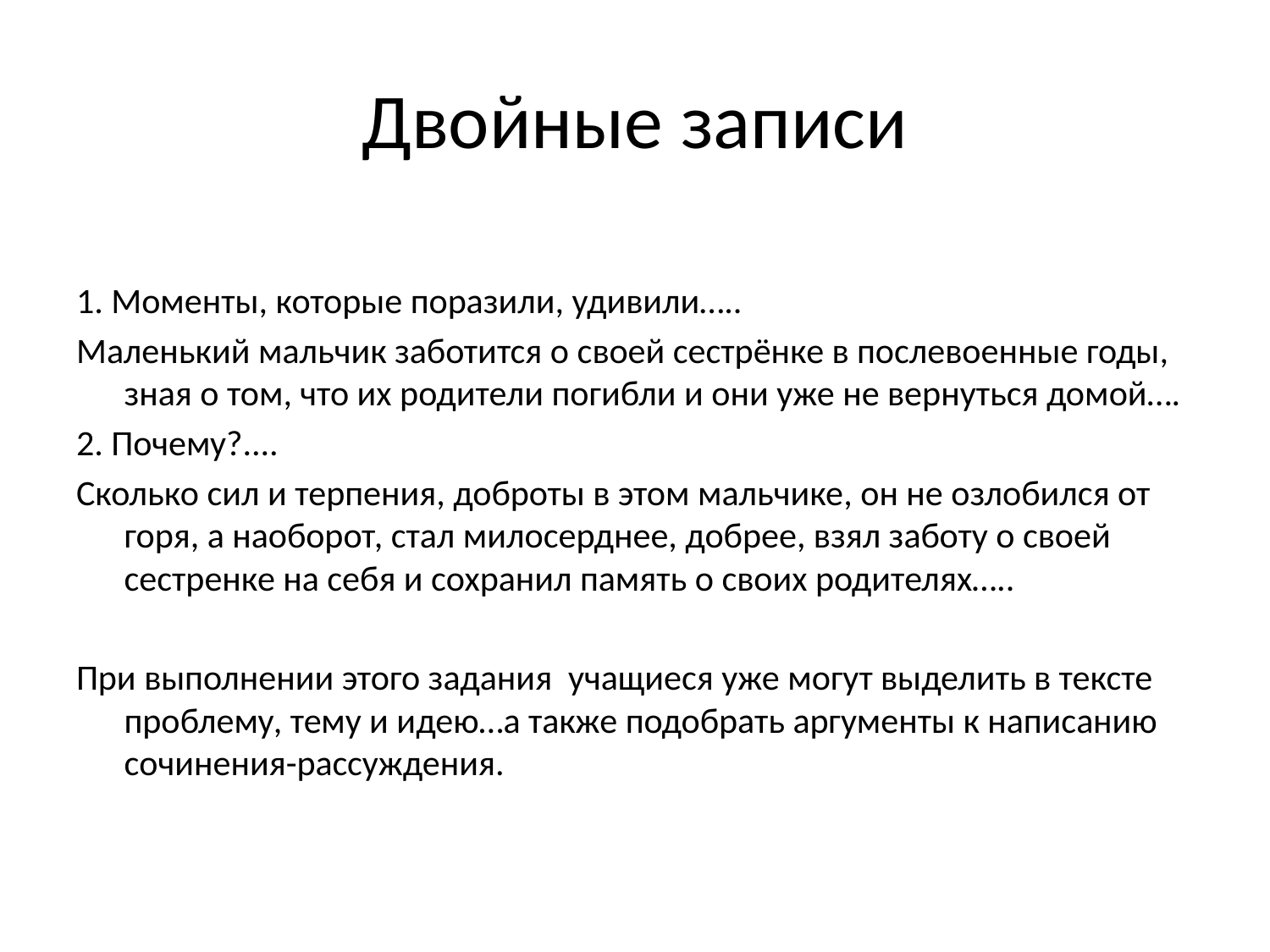

# Двойные записи

1. Моменты, которые поразили, удивили…..
Маленький мальчик заботится о своей сестрёнке в послевоенные годы, зная о том, что их родители погибли и они уже не вернуться домой….
2. Почему?....
Сколько сил и терпения, доброты в этом мальчике, он не озлобился от горя, а наоборот, стал милосерднее, добрее, взял заботу о своей сестренке на себя и сохранил память о своих родителях…..

При выполнении этого задания  учащиеся уже могут выделить в тексте проблему, тему и идею…а также подобрать аргументы к написанию сочинения-рассуждения.